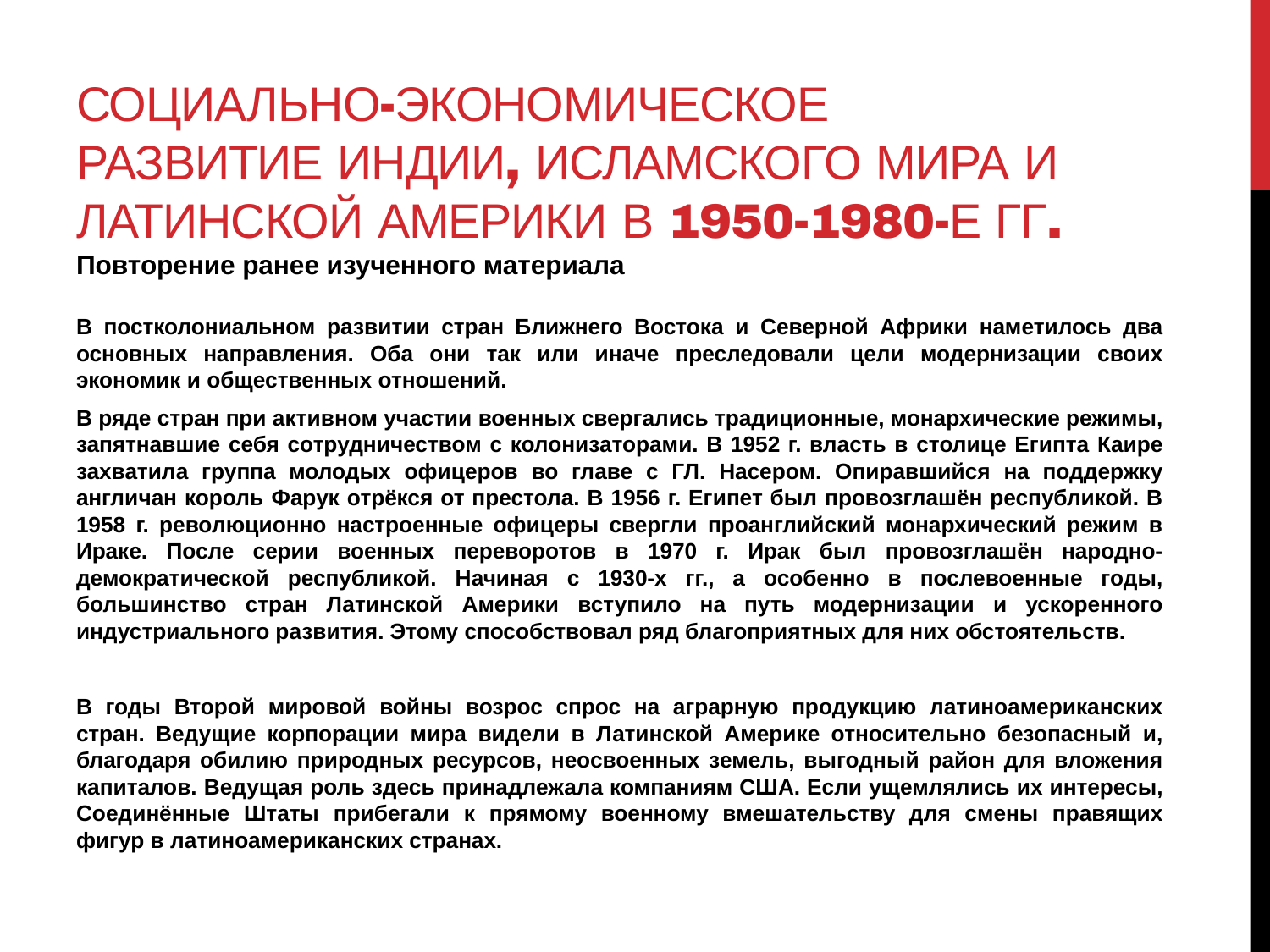

# Социально-экономическое развитие Индии, исламского мира и Латинской америки в 1950-1980-е гг. Повторение ранее изученного материала
В постколониальном развитии стран Ближнего Востока и Северной Африки наметилось два основных направления. Оба они так или иначе преследовали цели модернизации своих экономик и общественных отношений.
В ряде стран при активном участии военных свергались традиционные, монархические режимы, запятнавшие себя сотрудничеством с колонизаторами. В 1952 г. власть в столице Египта Каире захватила группа молодых офицеров во главе с ГЛ. Насером. Опиравшийся на поддержку англичан король Фарук отрёкся от престола. В 1956 г. Египет был провозглашён республикой. В 1958 г. революционно настроенные офицеры свергли проанглийский монархический режим в Ираке. После серии военных переворотов в 1970 г. Ирак был провозглашён народно-демократической республикой. Начиная с 1930-х гг., а особенно в послевоенные годы, большинство стран Латинской Америки вступило на путь модернизации и ускоренного индустриального развития. Этому способствовал ряд благоприятных для них обстоятельств.

В годы Второй мировой войны возрос спрос на аграрную продукцию латиноамериканских стран. Ведущие корпорации мира видели в Латинской Америке относительно безопасный и, благодаря обилию природных ресурсов, неосвоенных земель, выгодный район для вложения капиталов. Ведущая роль здесь принадлежала компаниям США. Если ущемлялись их интересы, Соединённые Штаты прибегали к прямому военному вмешательству для смены правящих фигур в латиноамериканских странах.